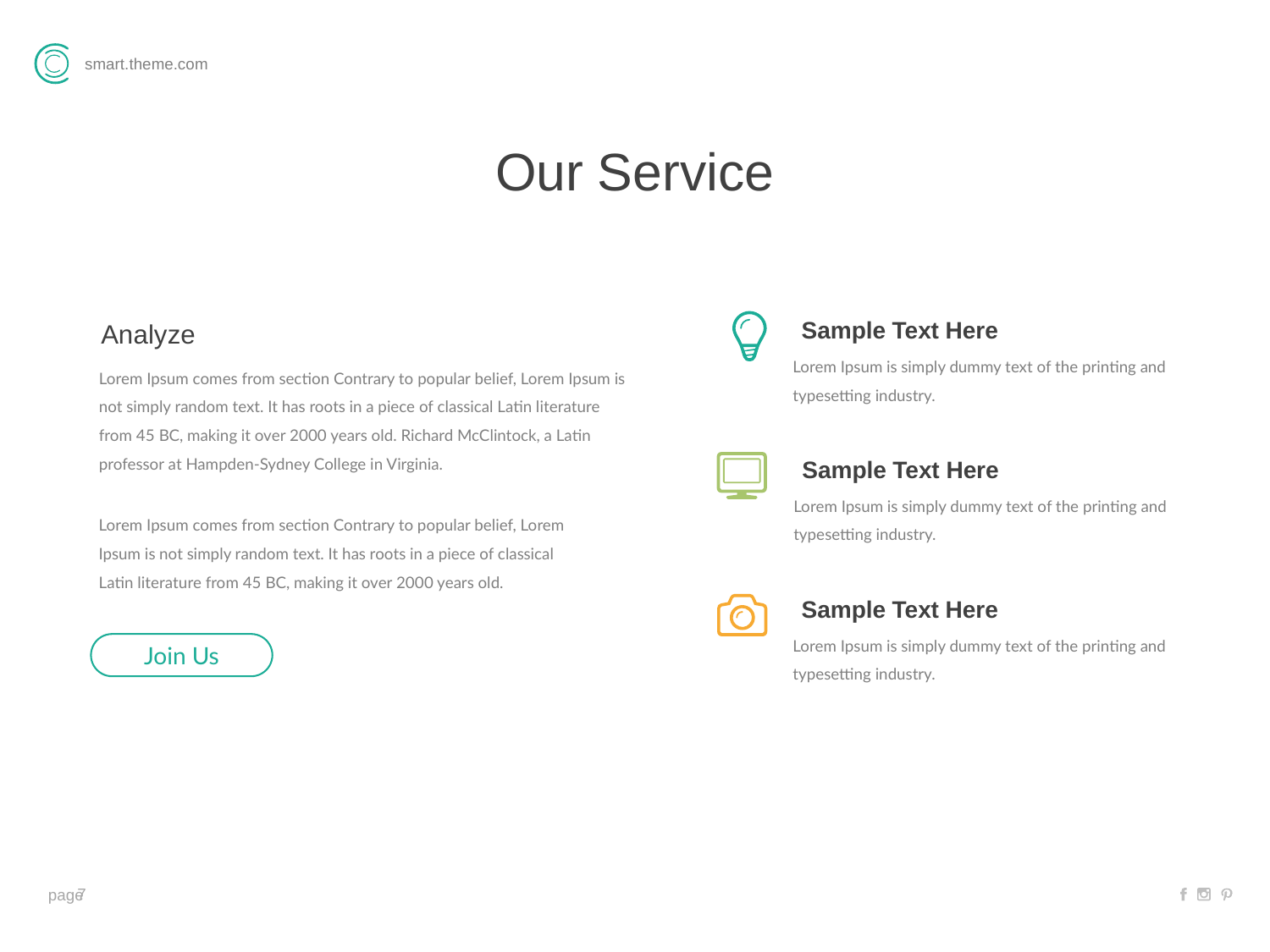

Our Service
Sample Text Here
Analyze

Lorem Ipsum is simply dummy text of the printing and typesetting industry.
Lorem Ipsum comes from section Contrary to popular belief, Lorem Ipsum is not simply random text. It has roots in a piece of classical Latin literature from 45 BC, making it over 2000 years old. Richard McClintock, a Latin professor at Hampden-Sydney College in Virginia.
Sample Text Here

Lorem Ipsum is simply dummy text of the printing and typesetting industry.
Lorem Ipsum comes from section Contrary to popular belief, Lorem Ipsum is not simply random text. It has roots in a piece of classical Latin literature from 45 BC, making it over 2000 years old.
Sample Text Here

Lorem Ipsum is simply dummy text of the printing and typesetting industry.
Join Us